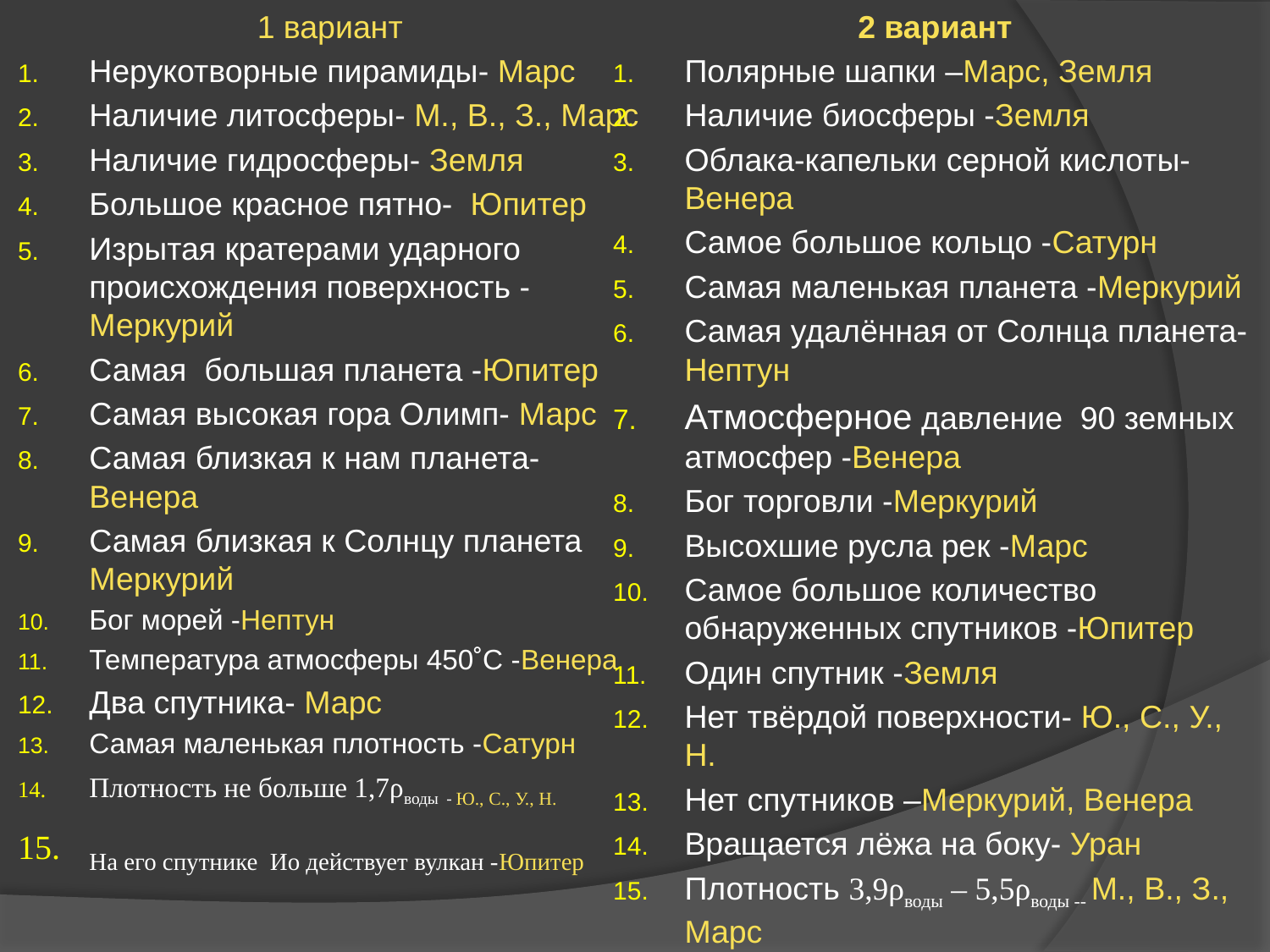

1 вариант
Нерукотворные пирамиды- Марс
Наличие литосферы- М., В., З., Марс
Наличие гидросферы- Земля
Большое красное пятно-  Юпитер
Изрытая кратерами ударного происхождения поверхность -Меркурий
Самая  большая планета -Юпитер
Самая высокая гора Олимп- Марс
Самая близкая к нам планета- Венера
Самая близкая к Солнцу планета Меркурий
Бог морей -Нептун
Температура атмосферы 450˚С -Венера
Два спутника- Марс
Самая маленькая плотность -Сатурн
Плотность не больше 1,7ρводы  - Ю., С., У., Н.
На его спутнике  Ио действует вулкан -Юпитер

2 вариант
Полярные шапки –Марс, Земля
Наличие биосферы -Земля
Облака-капельки серной кислоты- Венера
Самое большое кольцо -Сатурн
Самая маленькая планета -Меркурий
Самая удалённая от Солнца планета- Нептун
Атмосферное давление  90 земных атмосфер -Венера
Бог торговли -Меркурий
Высохшие русла рек -Марс
Самое большое количество обнаруженных спутников -Юпитер
Один спутник -Земля
Нет твёрдой поверхности- Ю., С., У., Н.
Нет спутников –Меркурий, Венера
Вращается лёжа на боку- Уран
Плотность 3,9ρводы – 5,5ρводы -- М., В., З., Марс